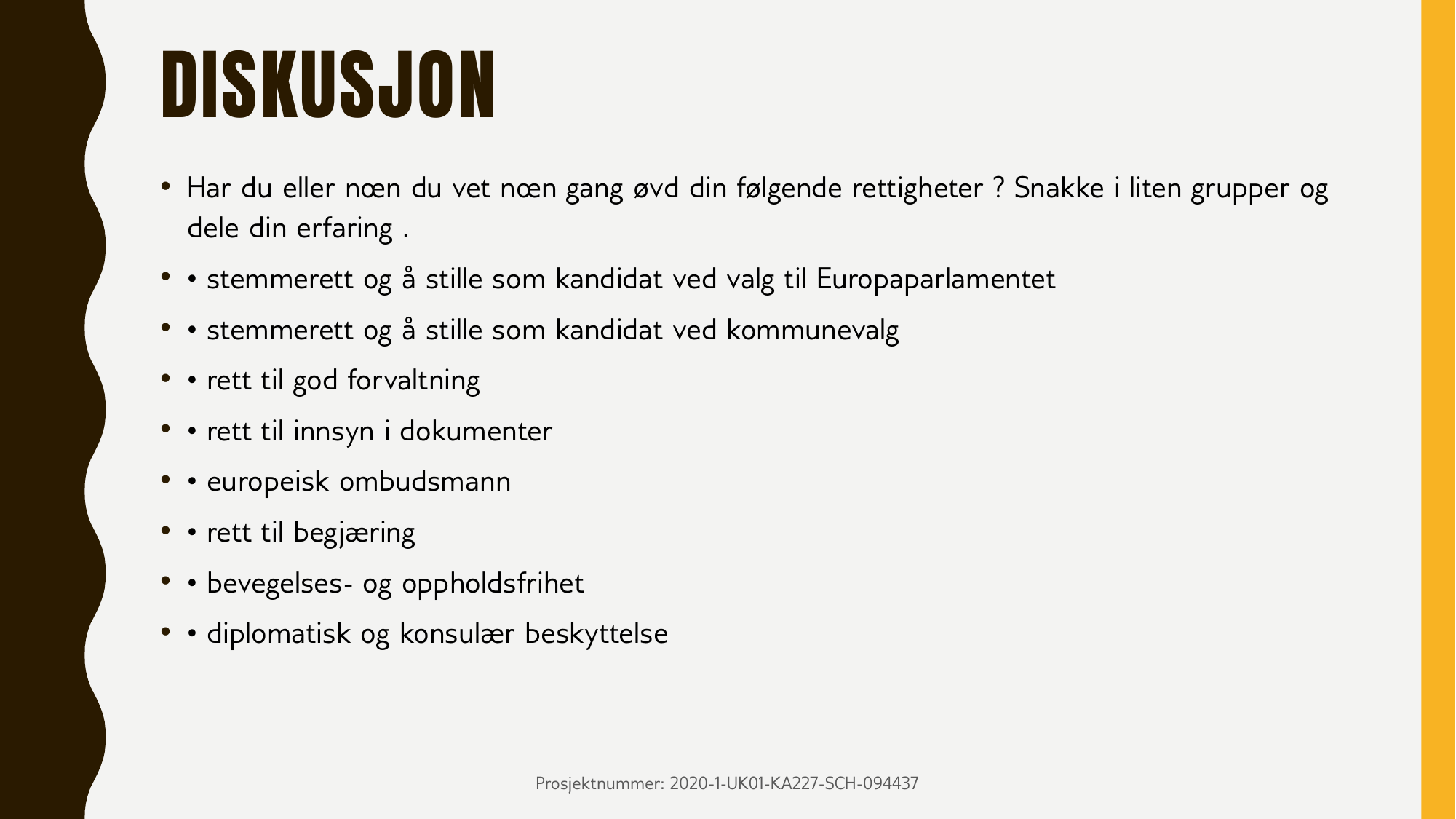

# DISKUSJON
Har du eller noen du vet noen gang øvd din følgende rettigheter ? Snakke i liten grupper og dele din erfaring .
• stemmerett og å stille som kandidat ved valg til Europaparlamentet
• stemmerett og å stille som kandidat ved kommunevalg
• rett til god forvaltning
• rett til innsyn i dokumenter
• europeisk ombudsmann
• rett til begjæring
• bevegelses- og oppholdsfrihet
• diplomatisk og konsulær beskyttelse

Prosjektnummer: 2020-1-UK01-KA227-SCH-094437